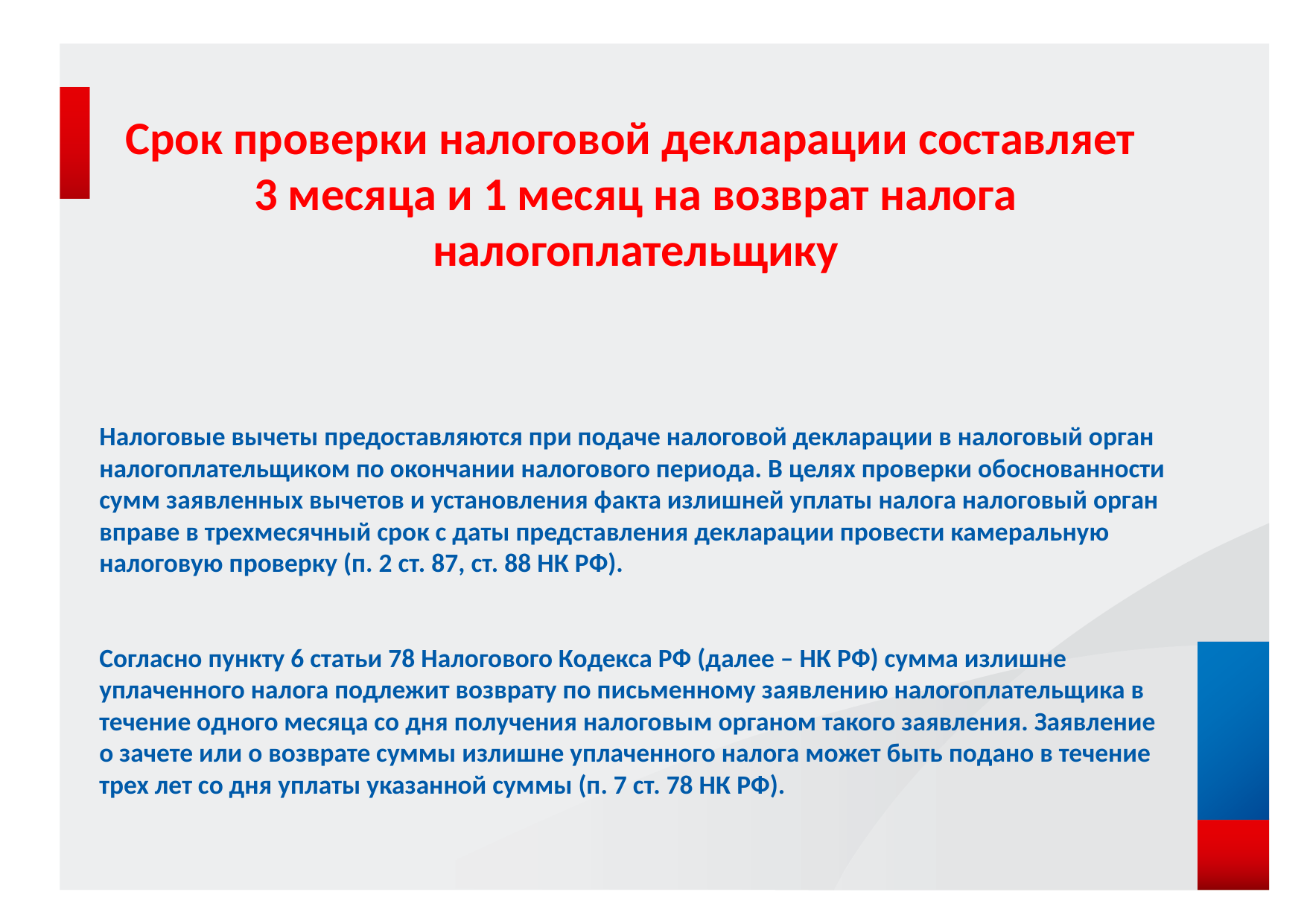

Срок проверки налоговой декларации составляет
3 месяца и 1 месяц на возврат налога налогоплательщику

Налоговые вычеты предоставляются при подаче налоговой декларации в налоговый орган налогоплательщиком по окончании налогового периода. В целях проверки обоснованности сумм заявленных вычетов и установления факта излишней уплаты налога налоговый орган вправе в трехмесячный срок с даты представления декларации провести камеральную налоговую проверку (п. 2 ст. 87, ст. 88 НК РФ).

Согласно пункту 6 статьи 78 Налогового Кодекса РФ (далее – НК РФ) сумма излишне уплаченного налога подлежит возврату по письменному заявлению налогоплательщика в течение одного месяца со дня получения налоговым органом такого заявления. Заявление о зачете или о возврате суммы излишне уплаченного налога может быть подано в течение трех лет со дня уплаты указанной суммы (п. 7 ст. 78 НК РФ).